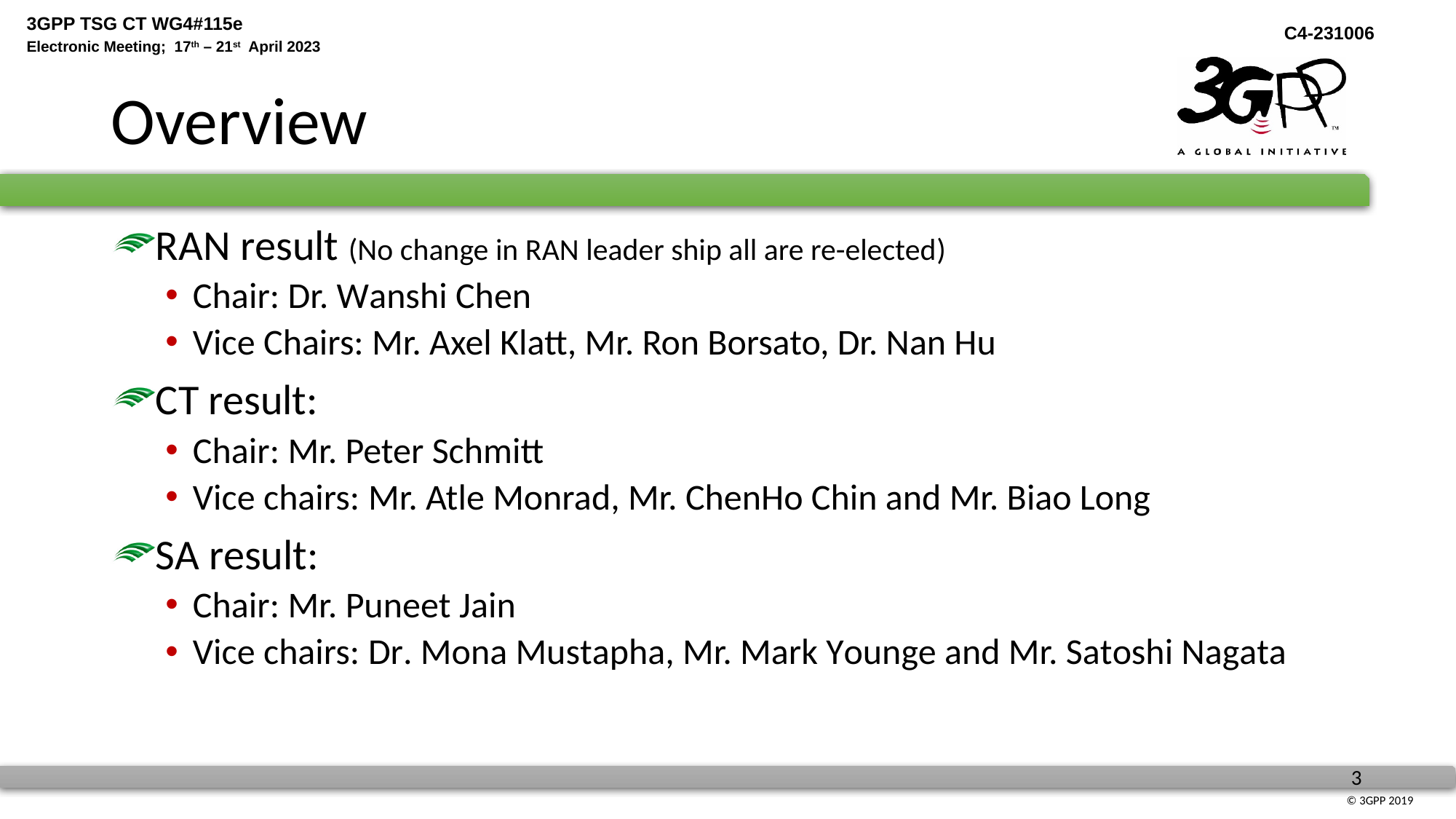

# Overview
RAN result (No change in RAN leader ship all are re-elected)
Chair: Dr. Wanshi Chen
Vice Chairs: Mr. Axel Klatt, Mr. Ron Borsato, Dr. Nan Hu
CT result:
Chair: Mr. Peter Schmitt
Vice chairs: Mr. Atle Monrad, Mr. ChenHo Chin and Mr. Biao Long
SA result:
Chair: Mr. Puneet Jain
Vice chairs: Dr. Mona Mustapha, Mr. Mark Younge and Mr. Satoshi Nagata